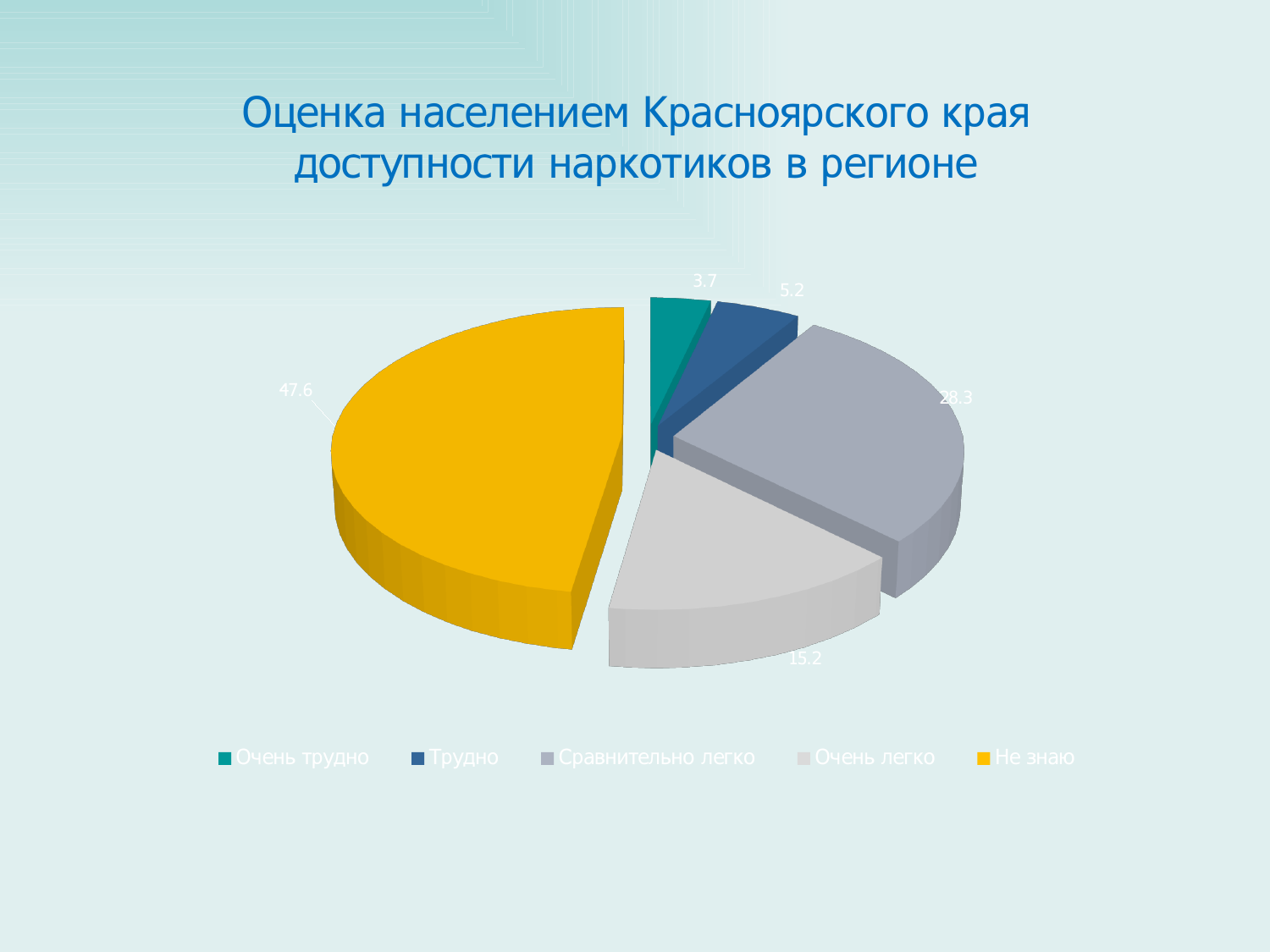

# Оценка населением Красноярского края доступности наркотиков в регионе

[unsupported chart]

[unsupported chart]